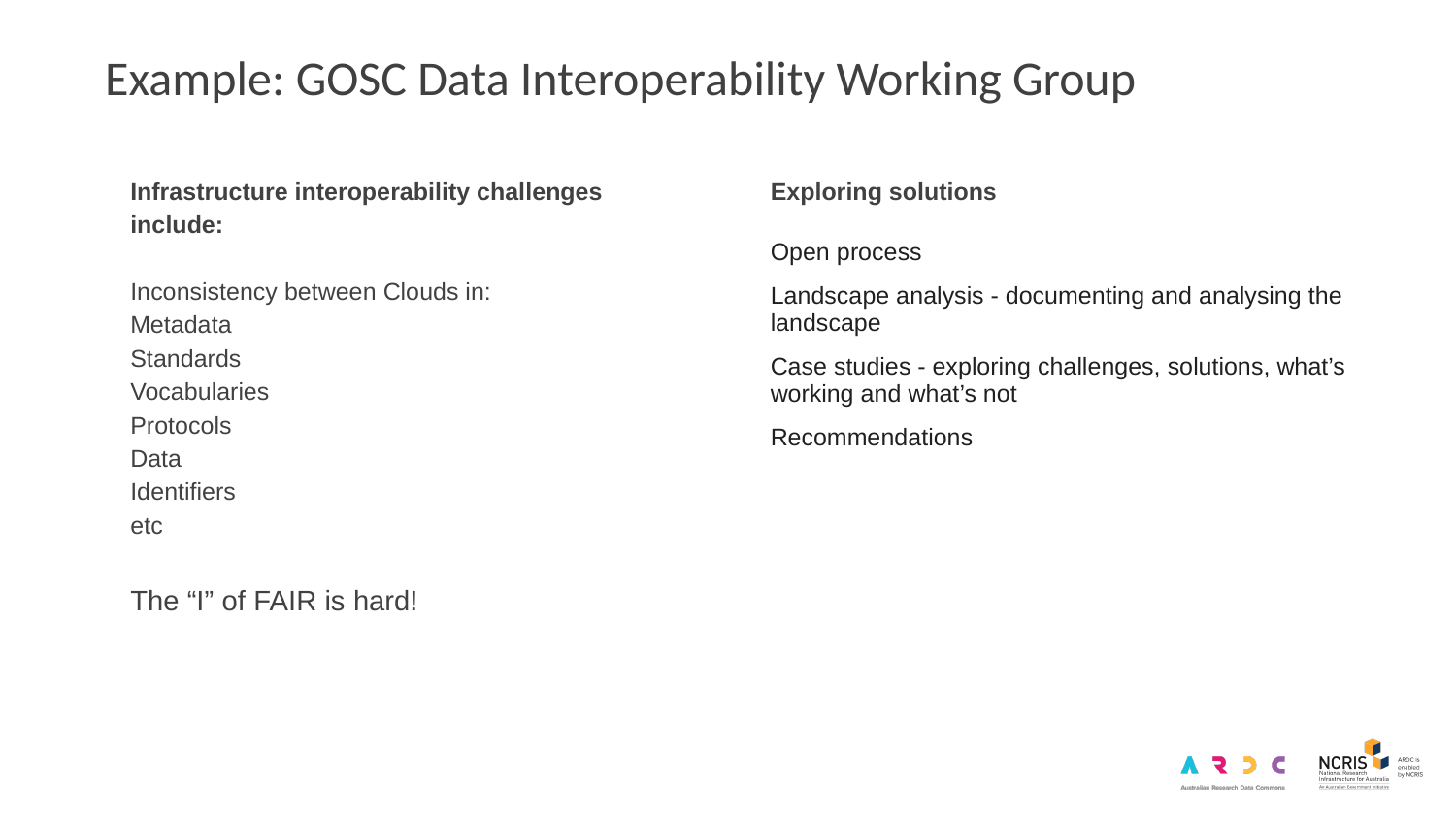

Example: GOSC Data Interoperability Working Group
Infrastructure interoperability challenges include:

Inconsistency between Clouds in:
Metadata
Standards
Vocabularies
Protocols
Data
Identifiers
etc

The “I” of FAIR is hard!

Exploring solutions

Open process
Landscape analysis - documenting and analysing the landscape
Case studies - exploring challenges, solutions, what’s working and what’s not
Recommendations